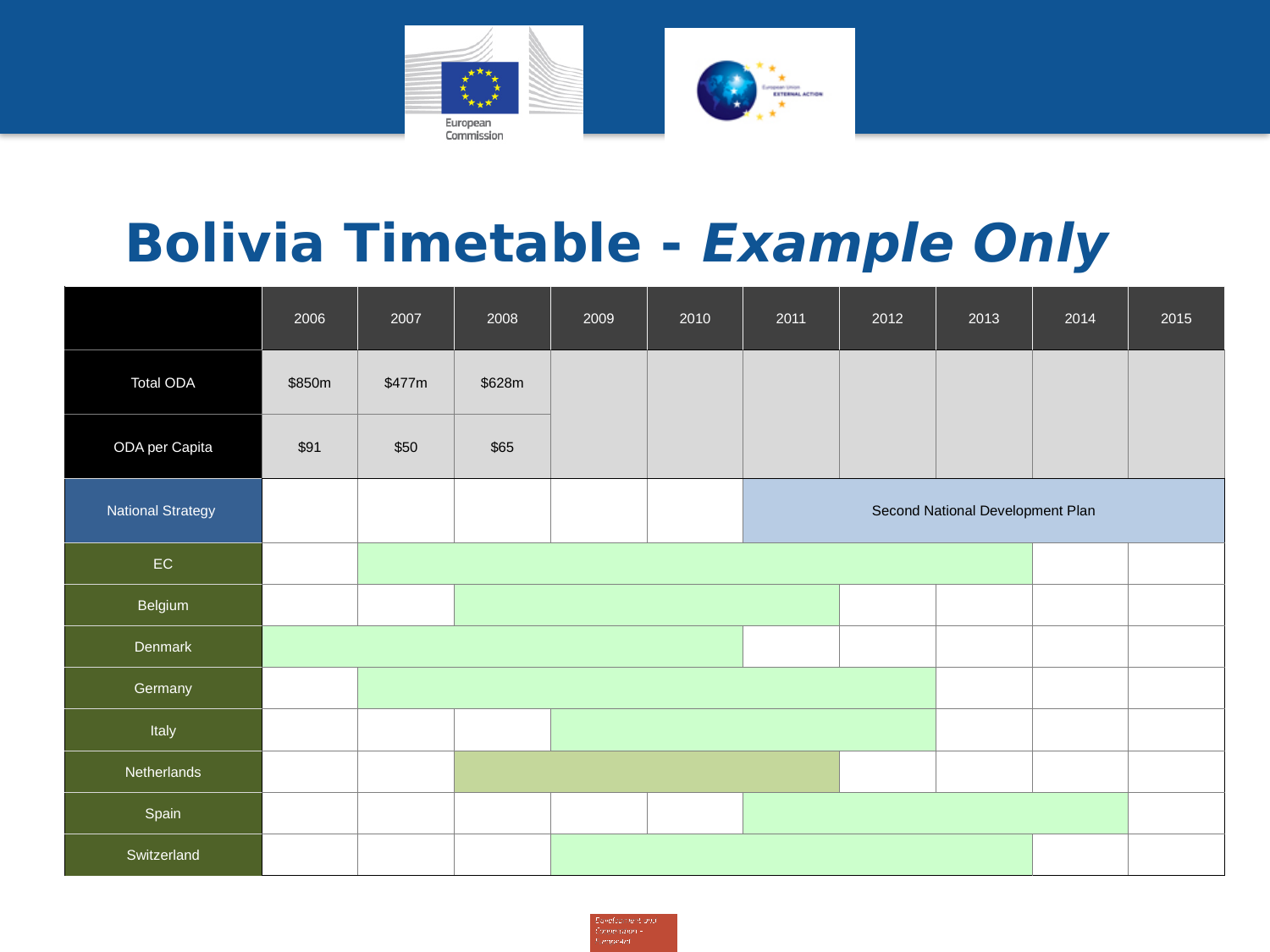

# Bolivia Timetable - Example Only
|  | 2006 | 2007 | 2008 | 2009 | 2010 | 2011 | 2012 | 2013 | 2014 | 2015 |
| --- | --- | --- | --- | --- | --- | --- | --- | --- | --- | --- |
| Total ODA | $850m | $477m | $628m |  |  |  |  |  |  |  |
| ODA per Capita | $91 | $50 | $65 |  |  |  |  |  |  |  |
| National Strategy |  |  |  |  |  | Second National Development Plan |  |  |  |  |
| EC |  |  |  |  |  |  |  |  |  |  |
| Belgium |  |  |  |  |  |  |  |  |  |  |
| Denmark |  |  |  |  |  |  |  |  |  |  |
| Germany |  |  |  |  |  |  |  |  |  |  |
| Italy |  |  |  |  |  |  |  |  |  |  |
| Netherlands |  |  |  |  |  |  |  |  |  |  |
| Spain |  |  |  |  |  |  |  |  |  |  |
| Switzerland |  |  |  |  |  |  |  |  |  |  |